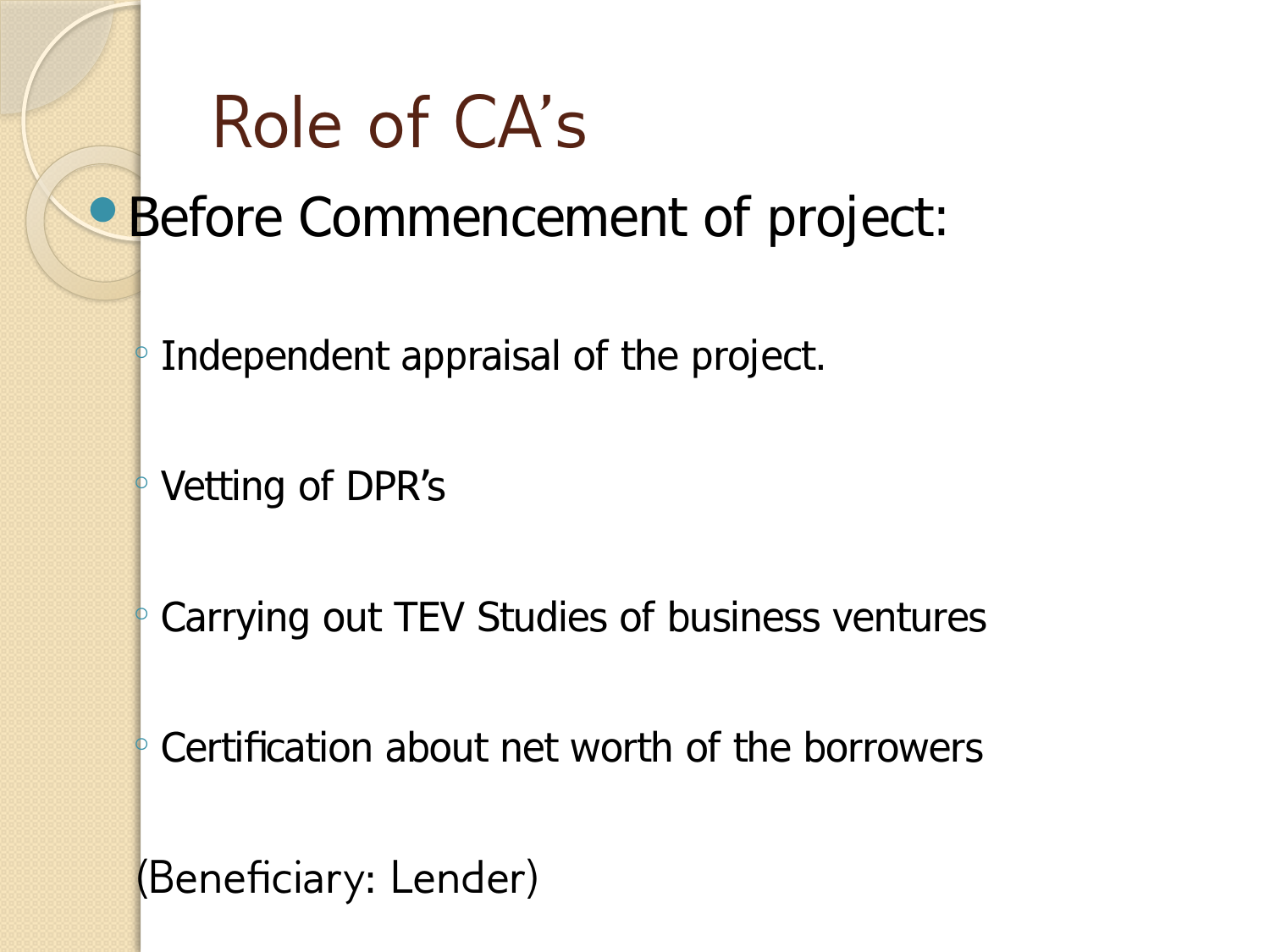

# Role of CA’s
Before Commencement of project:

Independent appraisal of the project.

Vetting of DPR’s

Carrying out TEV Studies of business ventures

Certification about net worth of the borrowers

(Beneficiary: Lender)